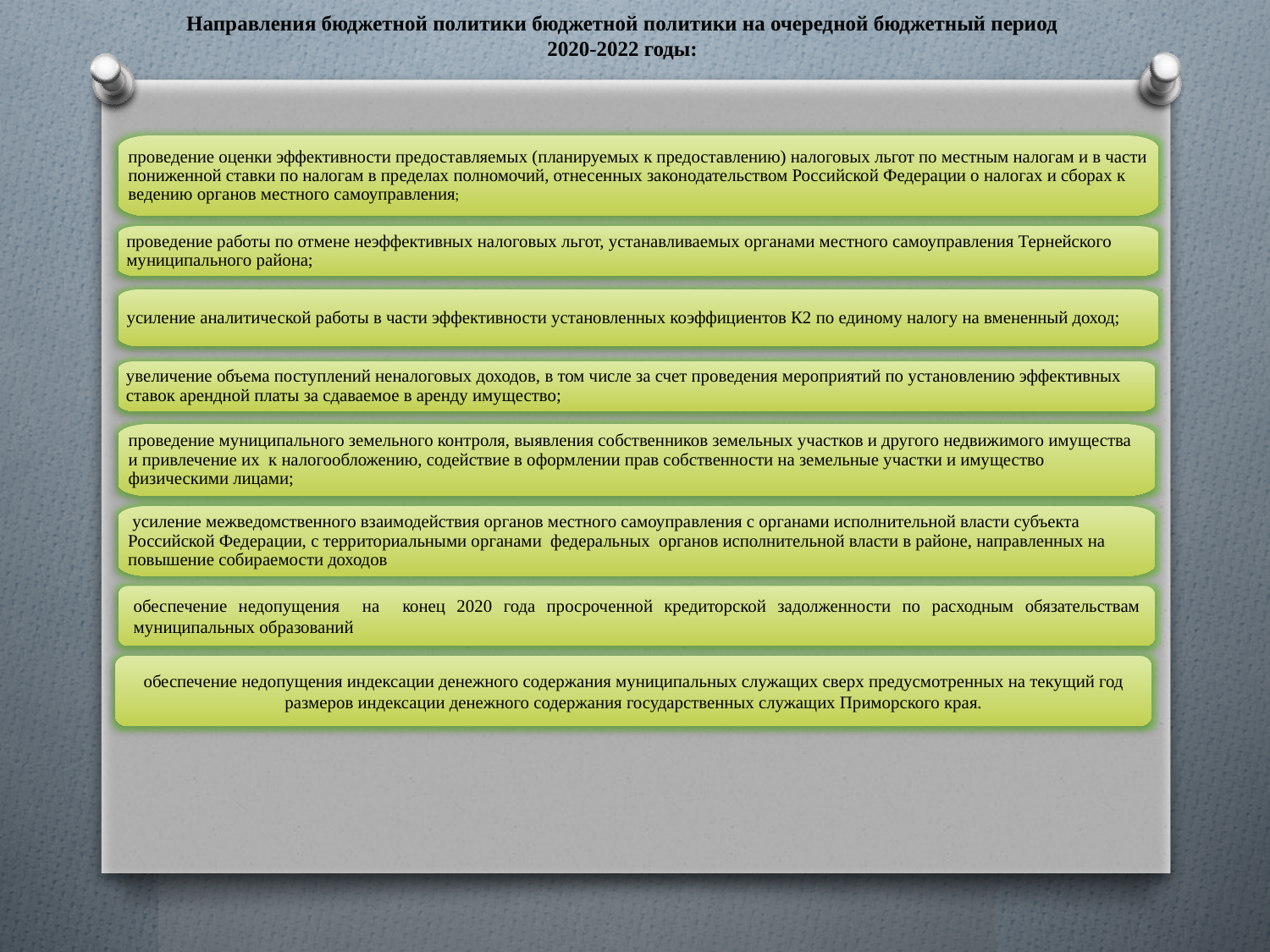

Направления бюджетной политики бюджетной политики на очередной бюджетный период 2020-2022 годы:

проведение оценки эффективности предоставляемых (планируемых к предоставлению) налоговых льгот по местным налогам и в части пониженной ставки по налогам в пределах полномочий, отнесенных законодательством Российской Федерации о налогах и сборах к ведению органов местного самоуправления;
проведение работы по отмене неэффективных налоговых льгот, устанавливаемых органами местного самоуправления Тернейского муниципального района;
усиление аналитической работы в части эффективности установленных коэффициентов К2 по единому налогу на вмененный доход;
увеличение объема поступлений неналоговых доходов, в том числе за счет проведения мероприятий по установлению эффективных ставок арендной платы за сдаваемое в аренду имущество;
проведение муниципального земельного контроля, выявления собственников земельных участков и другого недвижимого имущества и привлечение их  к налогообложению, содействие в оформлении прав собственности на земельные участки и имущество физическими лицами;
 усиление межведомственного взаимодействия органов местного самоуправления с органами исполнительной власти субъекта Российской Федерации, с территориальными органами  федеральных  органов исполнительной власти в районе, направленных на повышение собираемости доходов
обеспечение недопущения  на  конец 2020 года просроченной кредиторской задолженности по расходным обязательствам муниципальных образований
обеспечение недопущения индексации денежного содержания муниципальных служащих сверх предусмотренных на текущий год размеров индексации денежного содержания государственных служащих Приморского края.